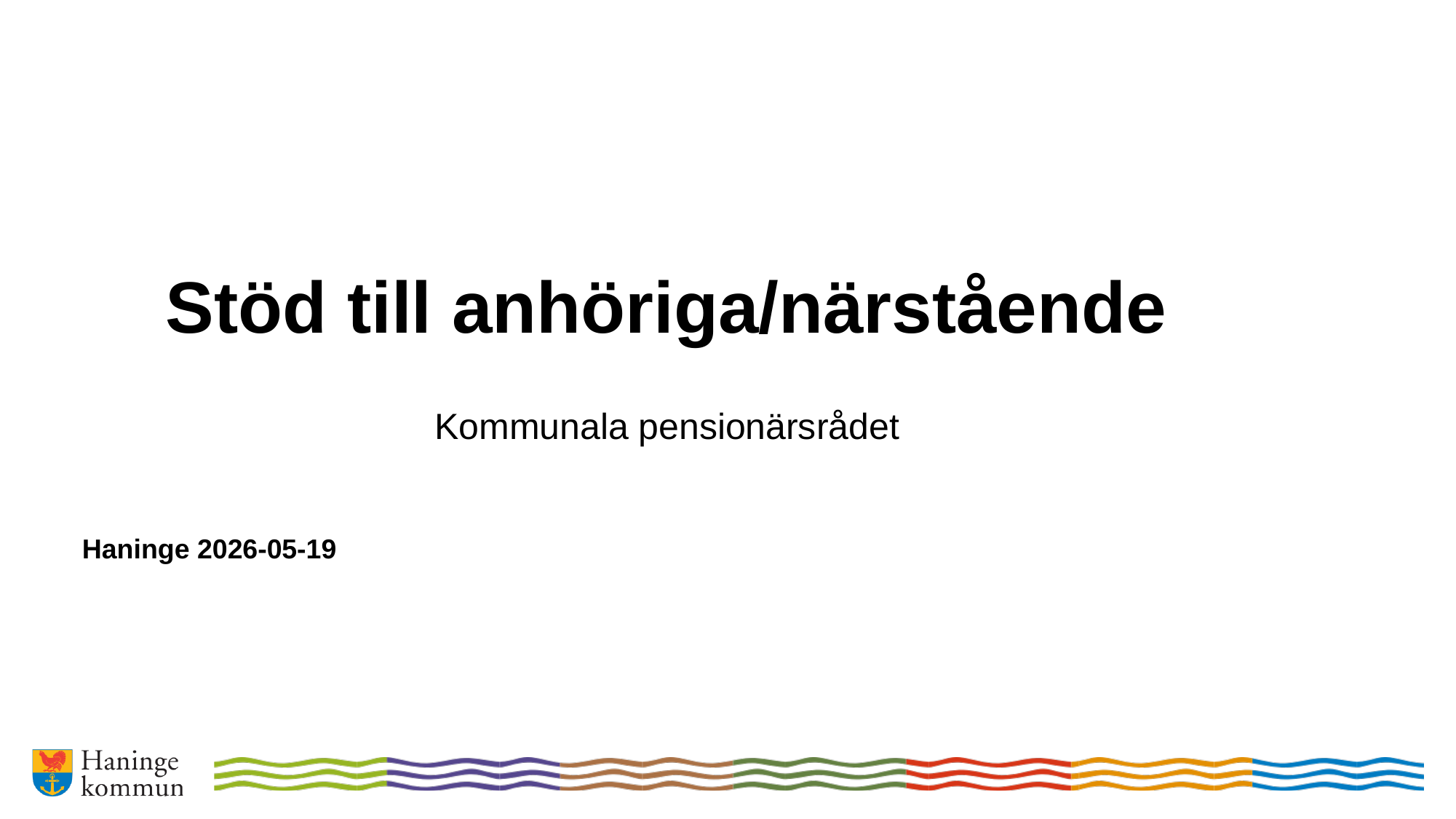

# Stöd till anhöriga/närstående
Kommunala pensionärsrådet
Haninge 2026-05-19